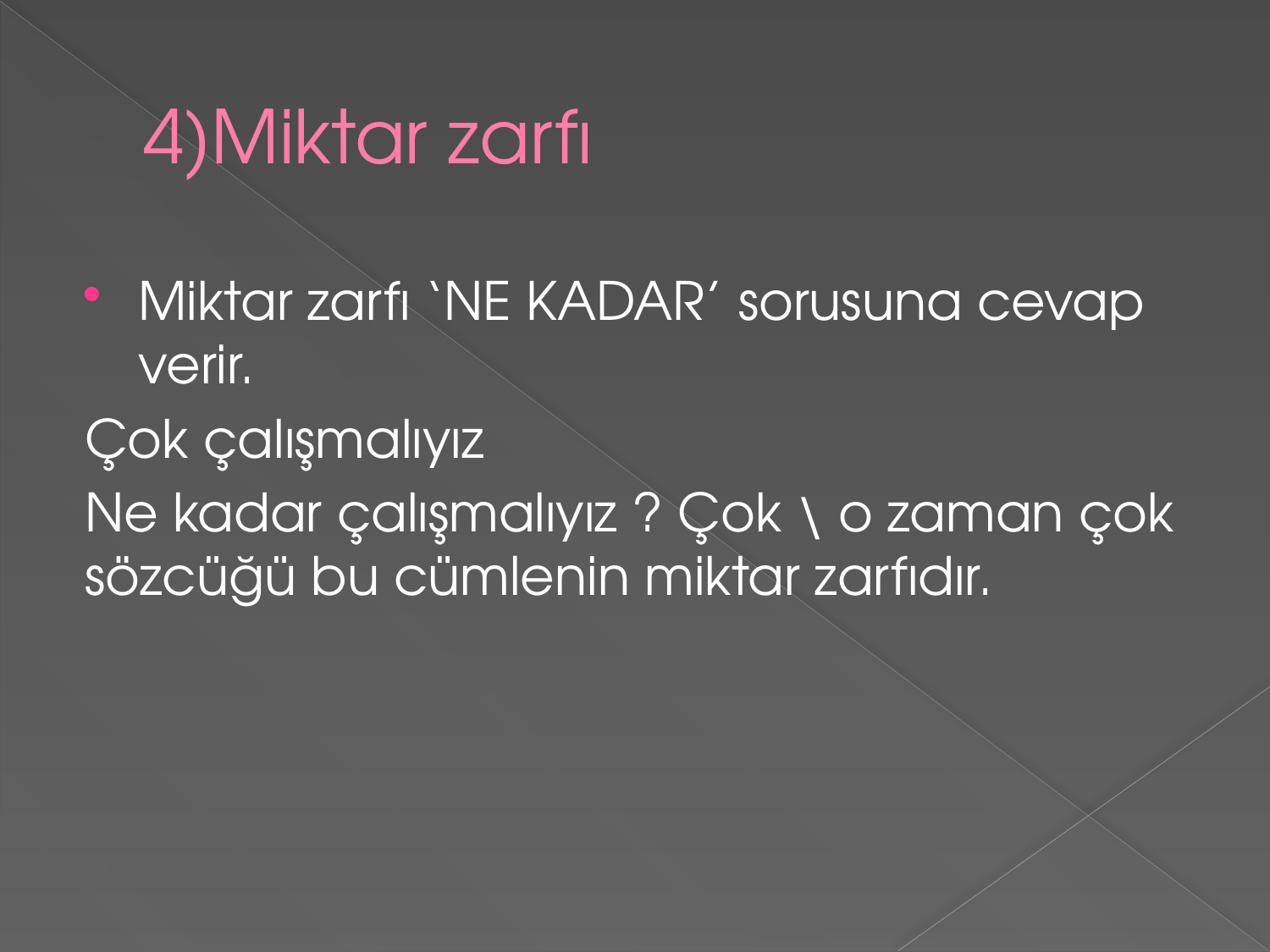

# 4)Miktar zarfı
Miktar zarfı ‘NE KADAR’ sorusuna cevap verir.
Çok çalışmalıyız
Ne kadar çalışmalıyız ? Çok \ o zaman çok sözcüğü bu cümlenin miktar zarfıdır.